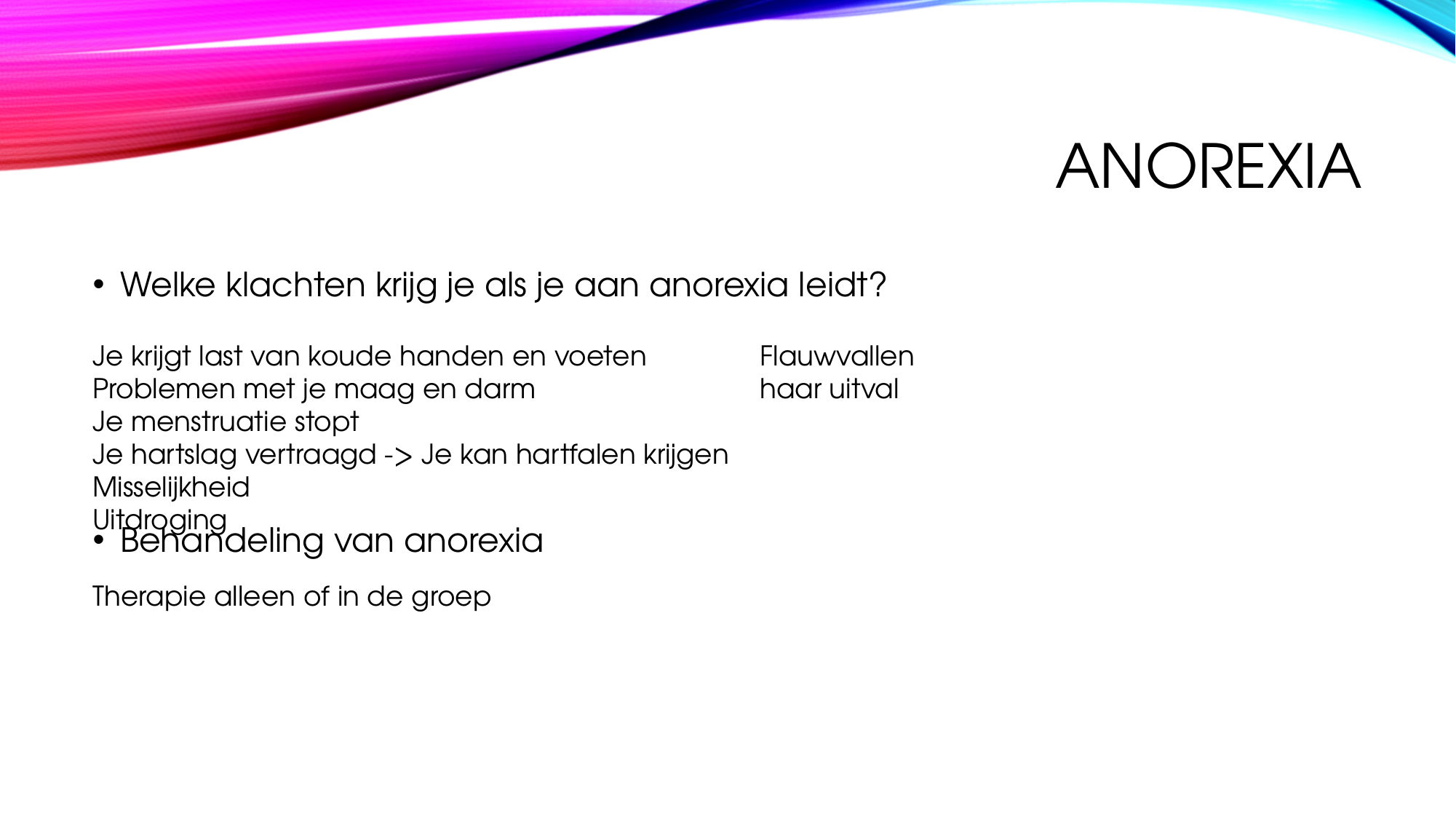

# Anorexia
Welke klachten krijg je als je aan anorexia leidt?

Behandeling van anorexia
Je krijgt last van koude handen en voeten
Problemen met je maag en darm
Je menstruatie stopt
Je hartslag vertraagd -> Je kan hartfalen krijgen
Misselijkheid
Uitdroging
Flauwvallen
haar uitval

Therapie alleen of in de groep